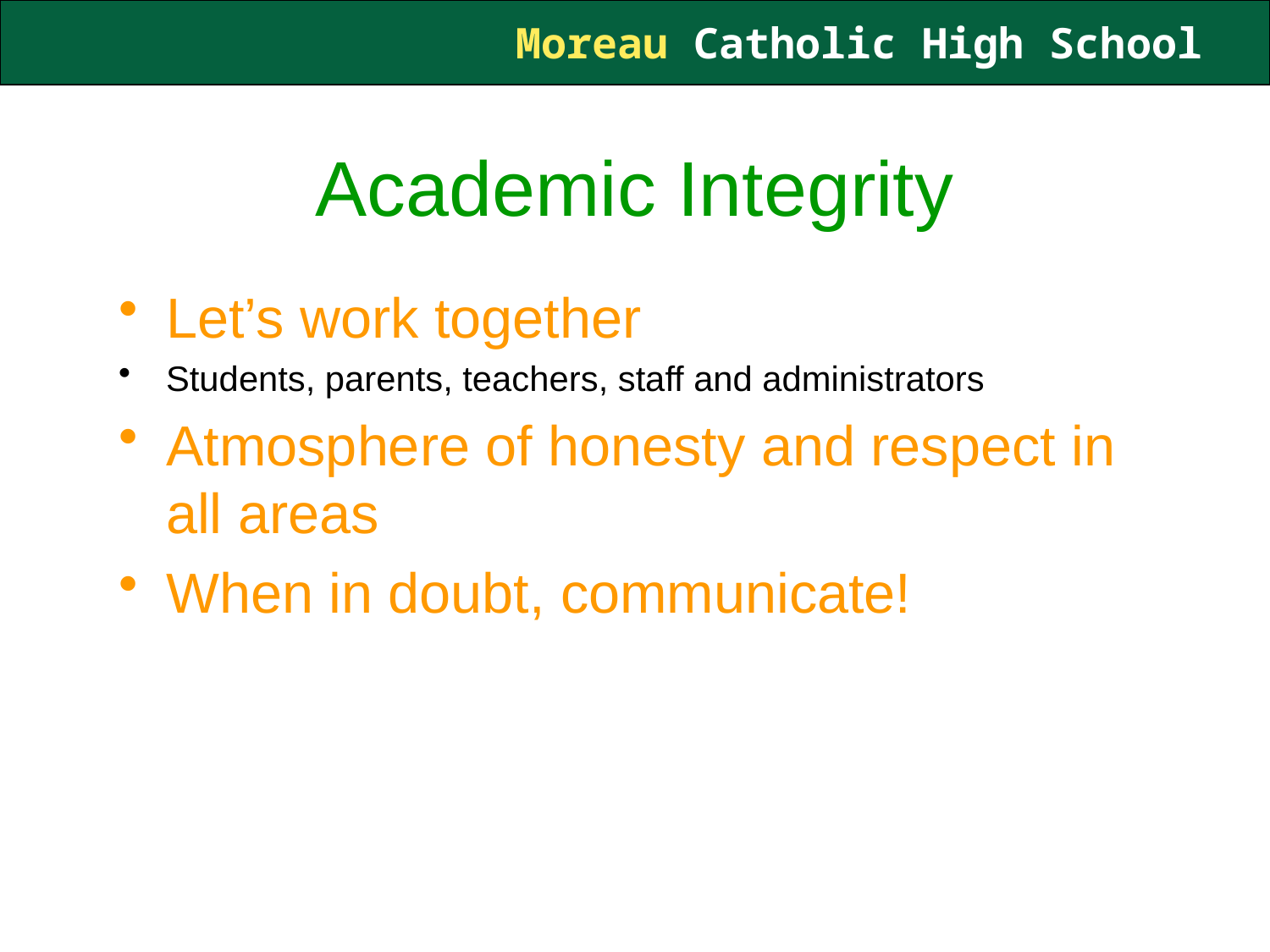

Academic Integrity
Let’s work together
Students, parents, teachers, staff and administrators
Atmosphere of honesty and respect in all areas
When in doubt, communicate!